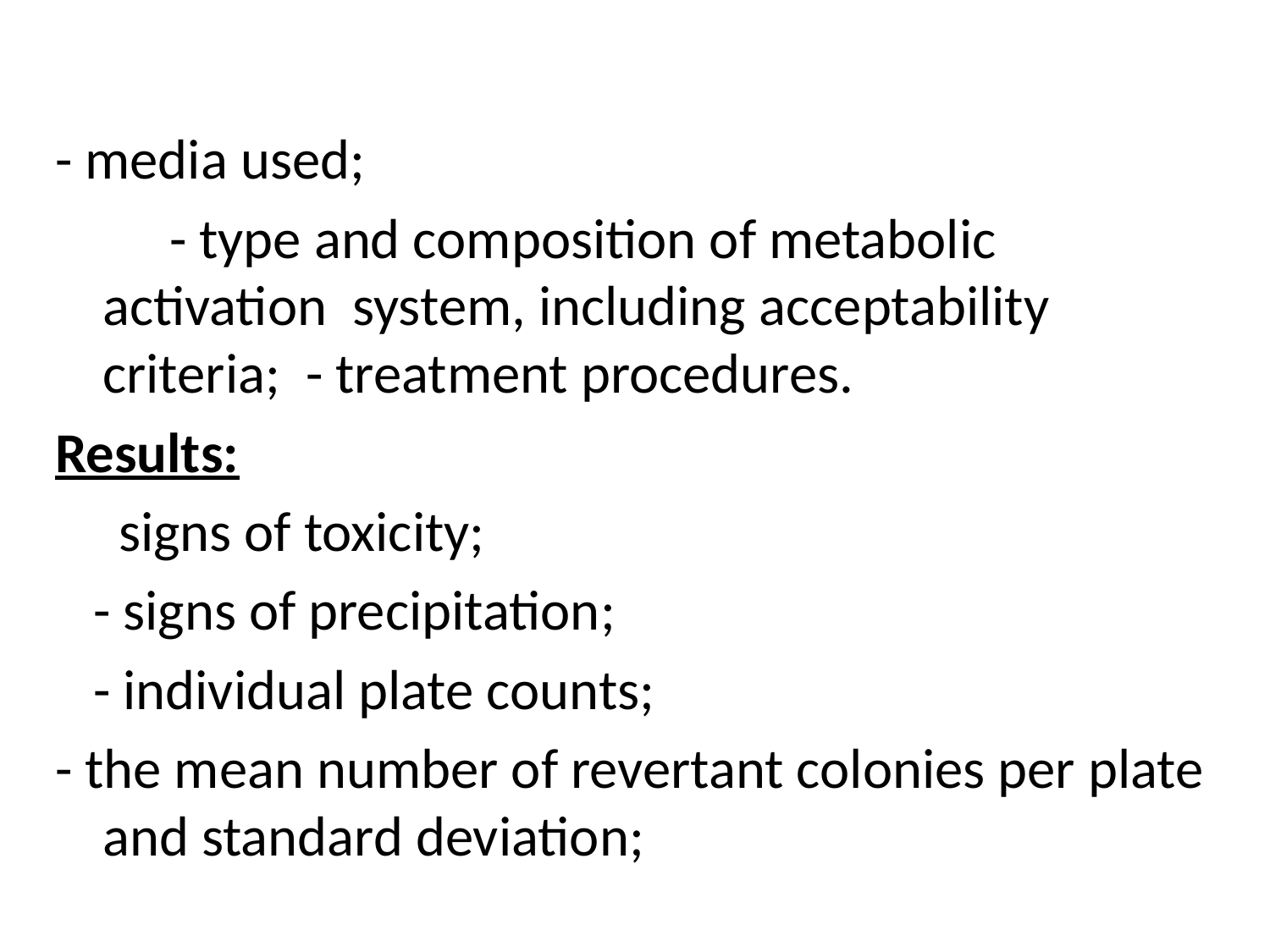

- media used;
         - type and composition of metabolic activation  system, including acceptability criteria;  - treatment procedures.
Results:
     signs of toxicity;
   - signs of precipitation;
   - individual plate counts;
- the mean number of revertant colonies per plate and standard deviation;

.